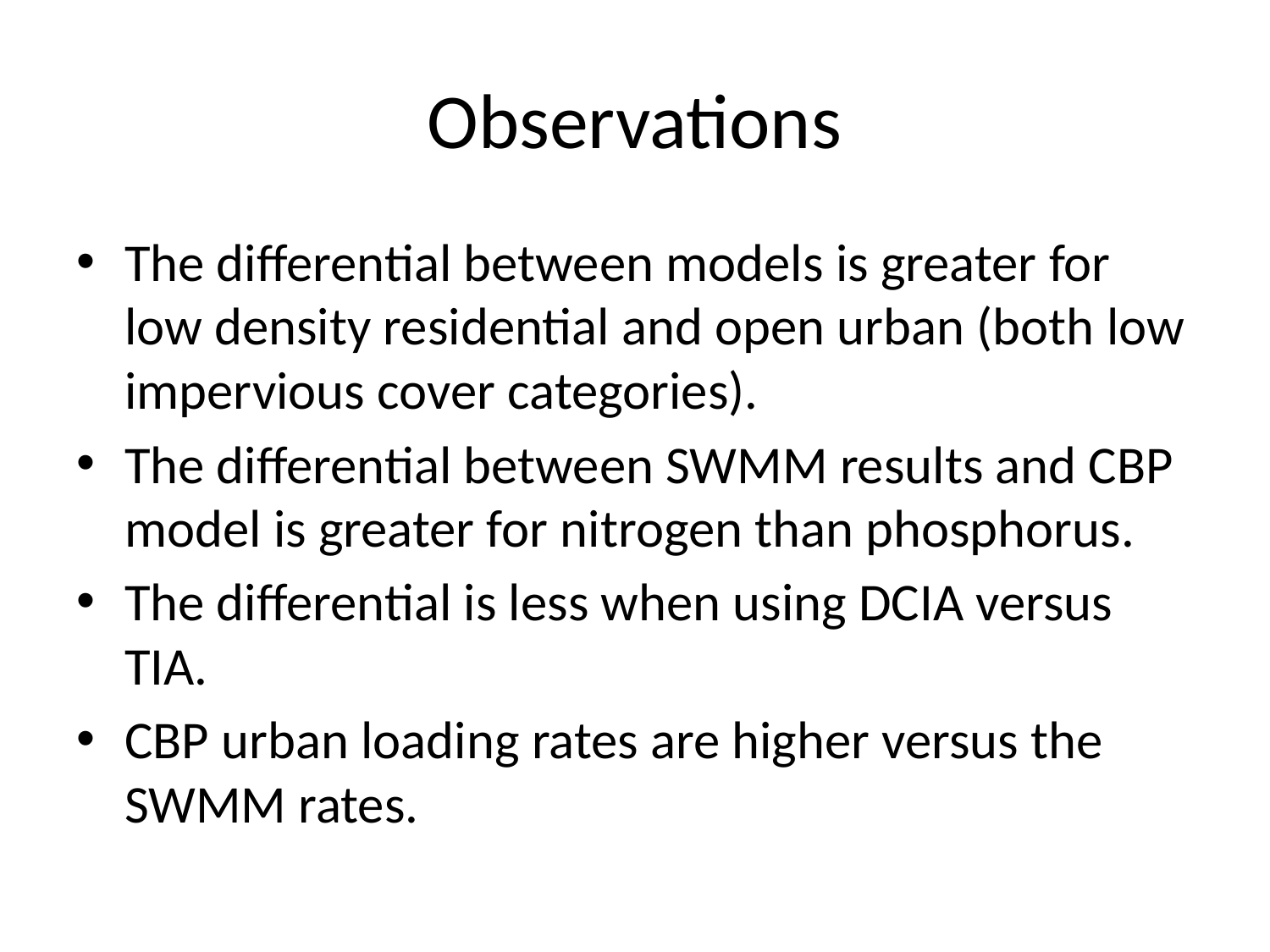

# Observations
The differential between models is greater for low density residential and open urban (both low impervious cover categories).
The differential between SWMM results and CBP model is greater for nitrogen than phosphorus.
The differential is less when using DCIA versus TIA.
CBP urban loading rates are higher versus the SWMM rates.